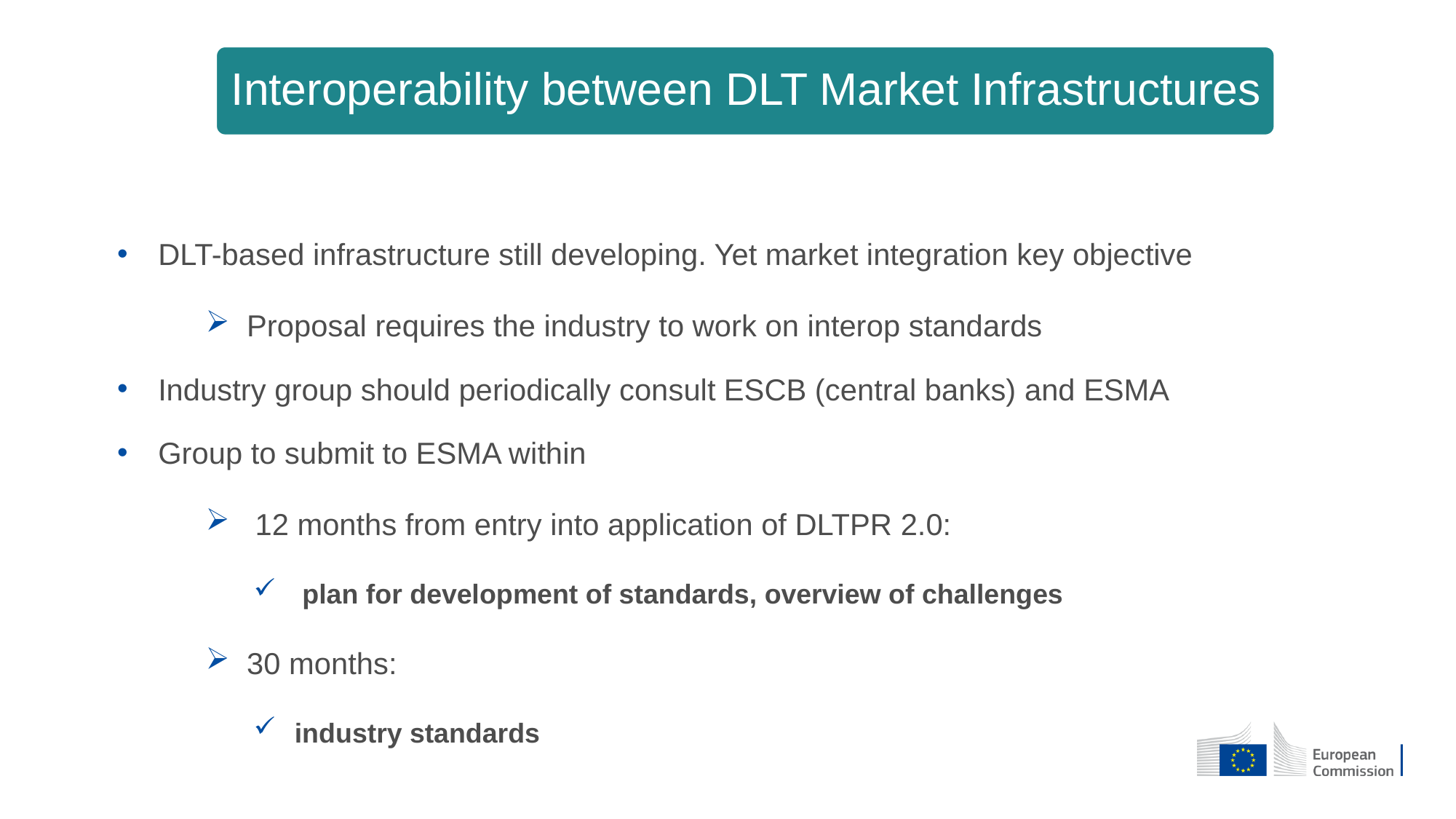

Interoperability between DLT Market Infrastructures
DLT-based infrastructure still developing. Yet market integration key objective
Proposal requires the industry to work on interop standards
Industry group should periodically consult ESCB (central banks) and ESMA
Group to submit to ESMA within
 12 months from entry into application of DLTPR 2.0:
 plan for development of standards, overview of challenges
30 months:
industry standards

ESMA to submit to EC within 40 months technical advice on interop between DLT MIs